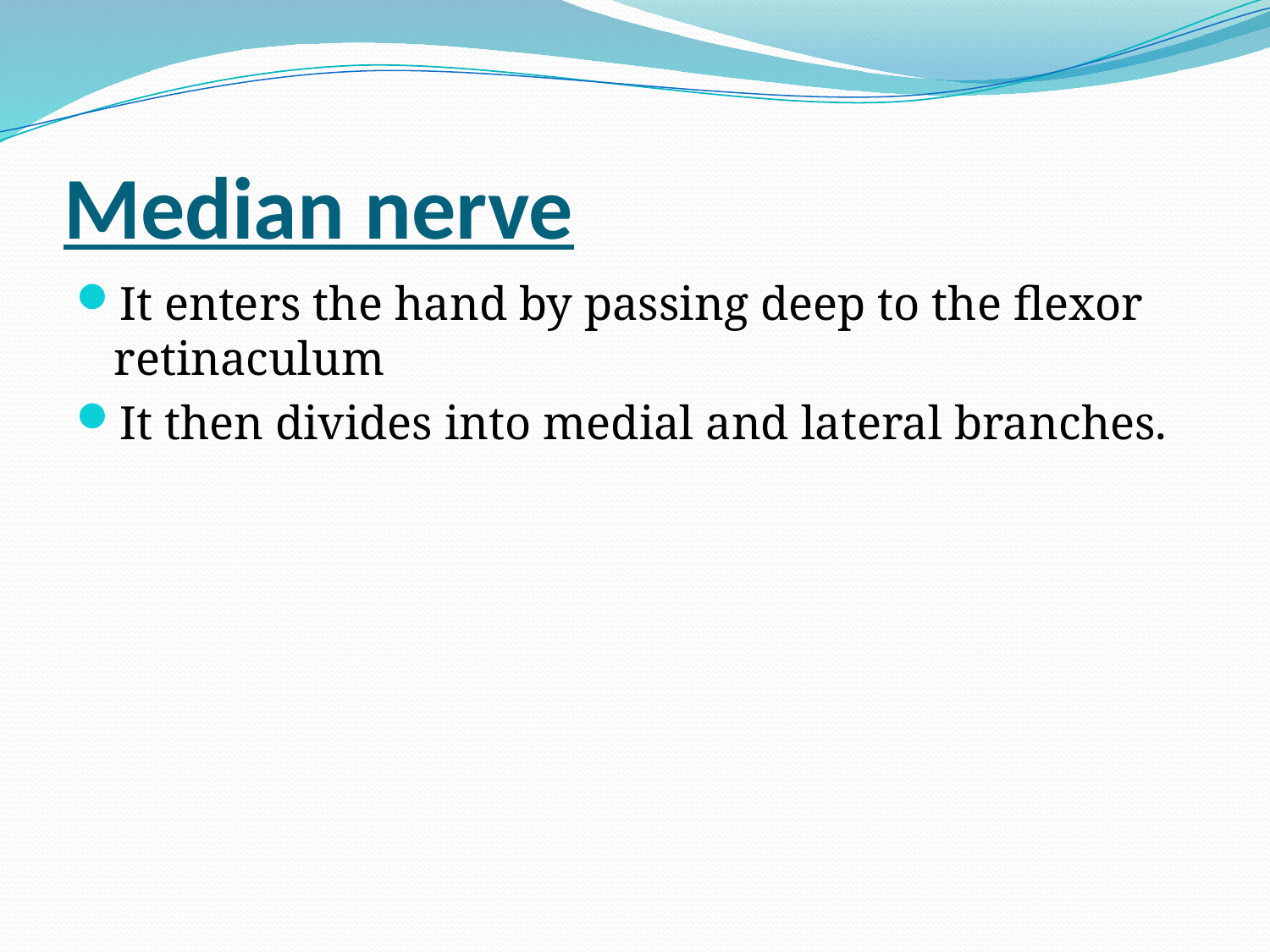

# Median nerve
It enters the hand by passing deep to the flexor retinaculum
It then divides into medial and lateral branches.